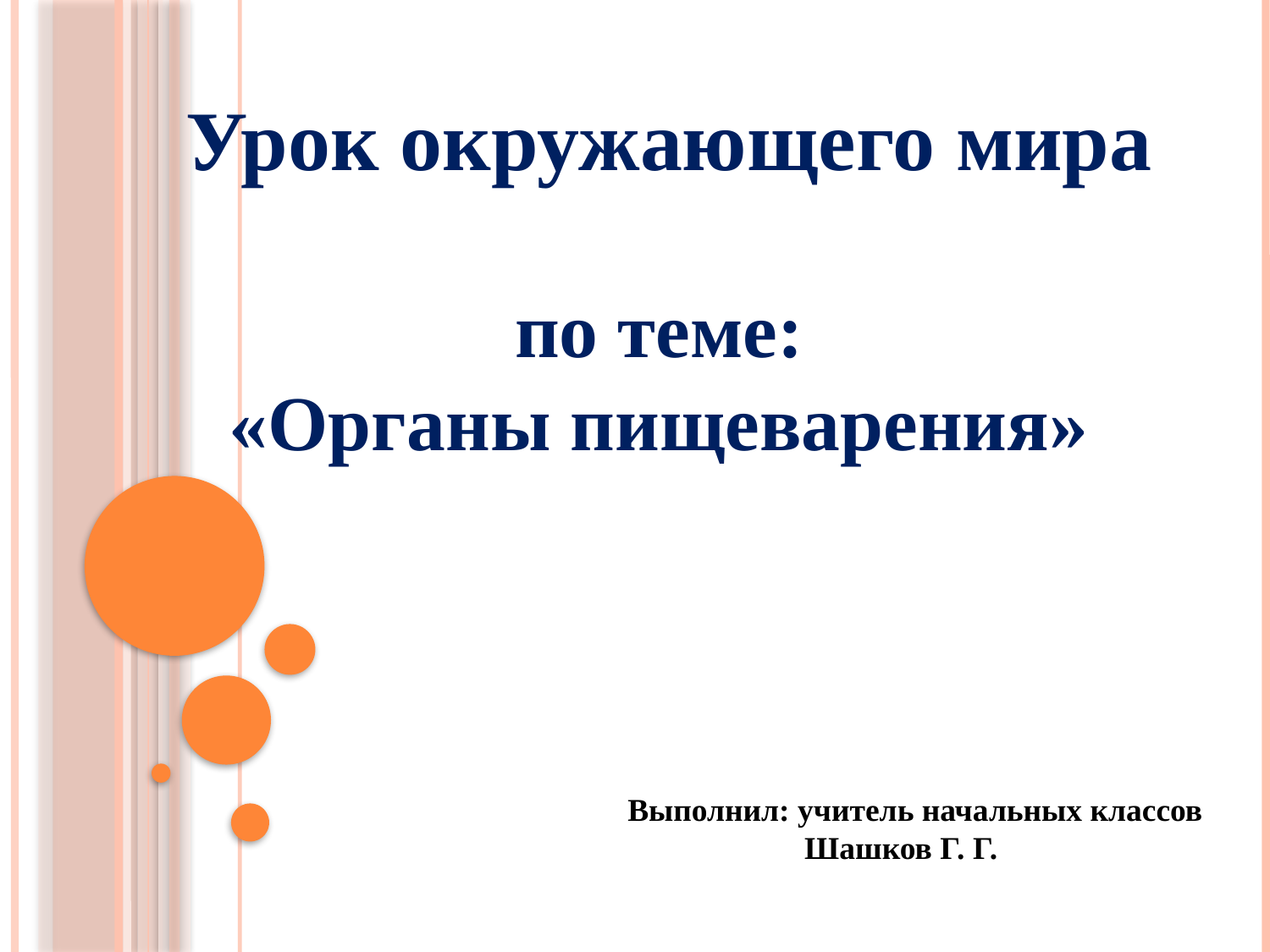

Урок окружающего мира

по теме:
«Органы пищеварения»
Выполнил: учитель начальных классов
                      Шашков Г. Г.